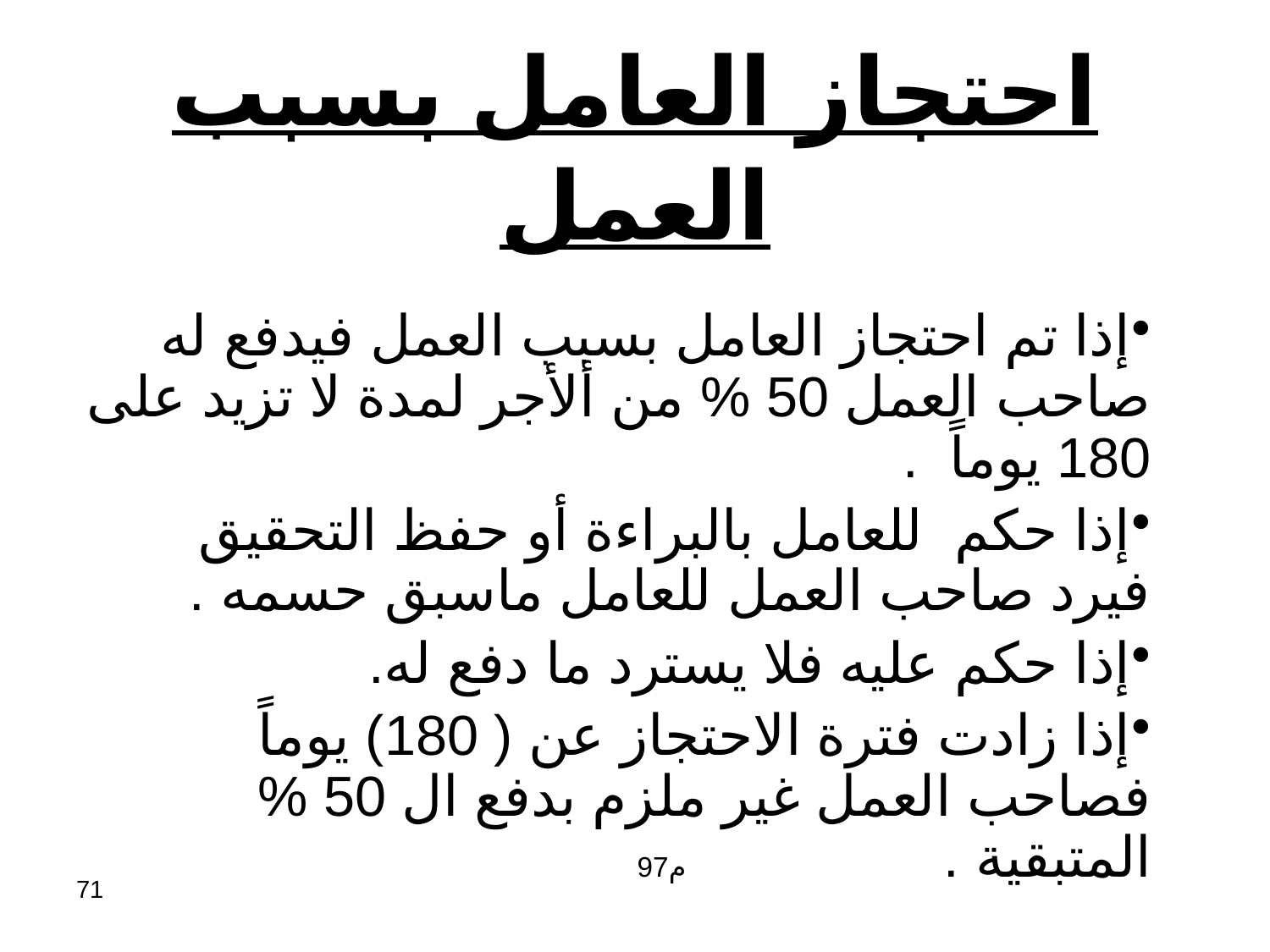

# احتجاز العامل بسبب العمل

إذا تم احتجاز العامل بسبب العمل فيدفع له صاحب العمل 50 % من ألأجر لمدة لا تزيد على 180 يوماً  .
إذا حكم  للعامل بالبراءة أو حفظ التحقيق فيرد صاحب العمل للعامل ماسبق حسمه .
إذا حكم عليه فلا يسترد ما دفع له.
إذا زادت فترة الاحتجاز عن ( 180) يوماً فصاحب العمل غير ملزم بدفع ال 50 % المتبقية .                 م97

71